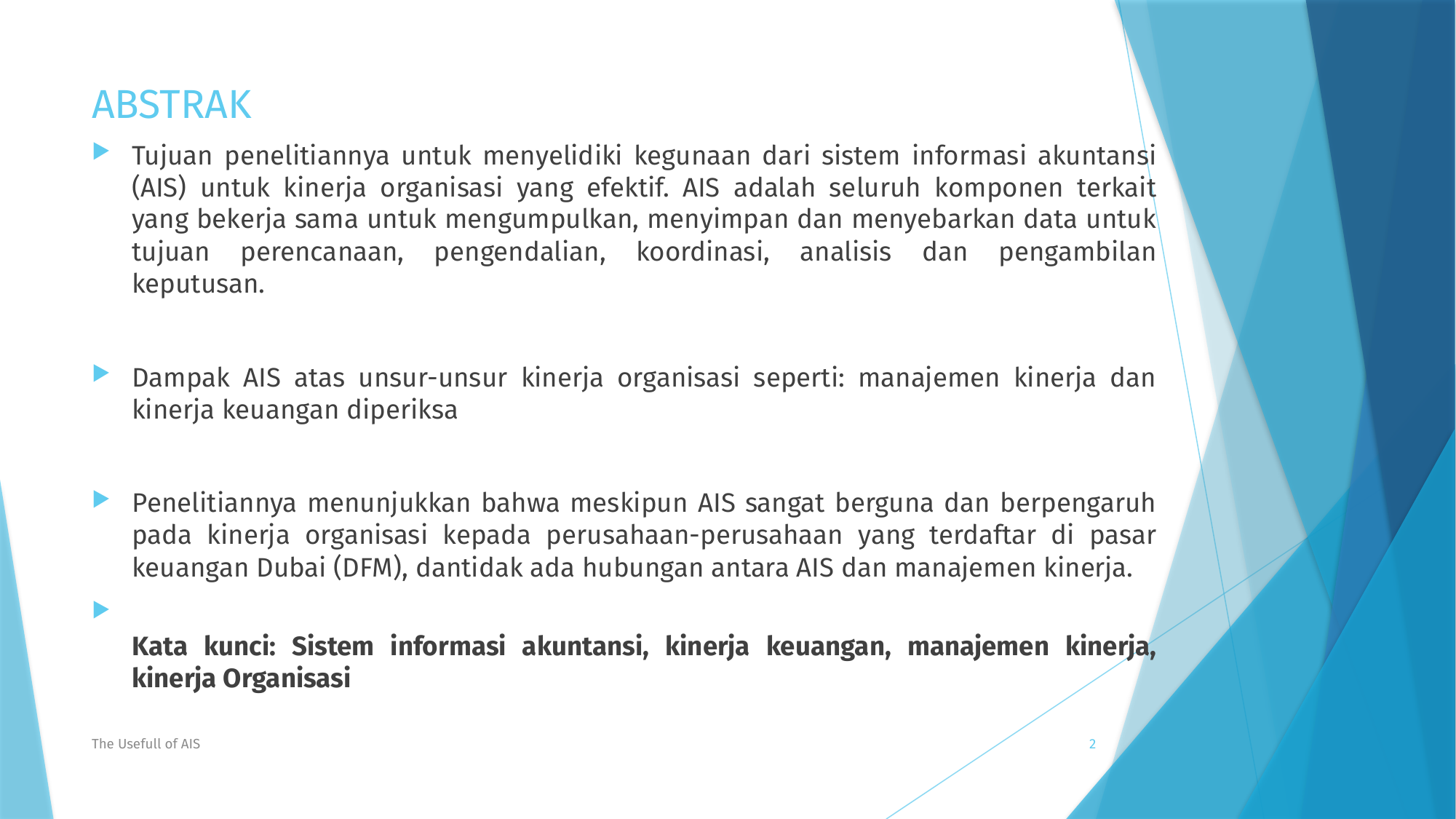

# ABSTRAK
Tujuan penelitiannya untuk menyelidiki kegunaan dari sistem informasi akuntansi (AIS) untuk kinerja organisasi yang efektif. AIS adalah seluruh komponen terkait yang bekerja sama untuk mengumpulkan, menyimpan dan menyebarkan data untuk tujuan perencanaan, pengendalian, koordinasi, analisis dan pengambilan keputusan.

Dampak AIS atas unsur-unsur kinerja organisasi seperti: manajemen kinerja dan kinerja keuangan diperiksa

Penelitiannya menunjukkan bahwa meskipun AIS sangat berguna dan berpengaruh pada kinerja organisasi kepada perusahaan-perusahaan yang terdaftar di pasar keuangan Dubai (DFM), dantidak ada hubungan antara AIS dan manajemen kinerja.
Kata kunci: Sistem informasi akuntansi, kinerja keuangan, manajemen kinerja, kinerja Organisasi
The Usefull of AIS
2